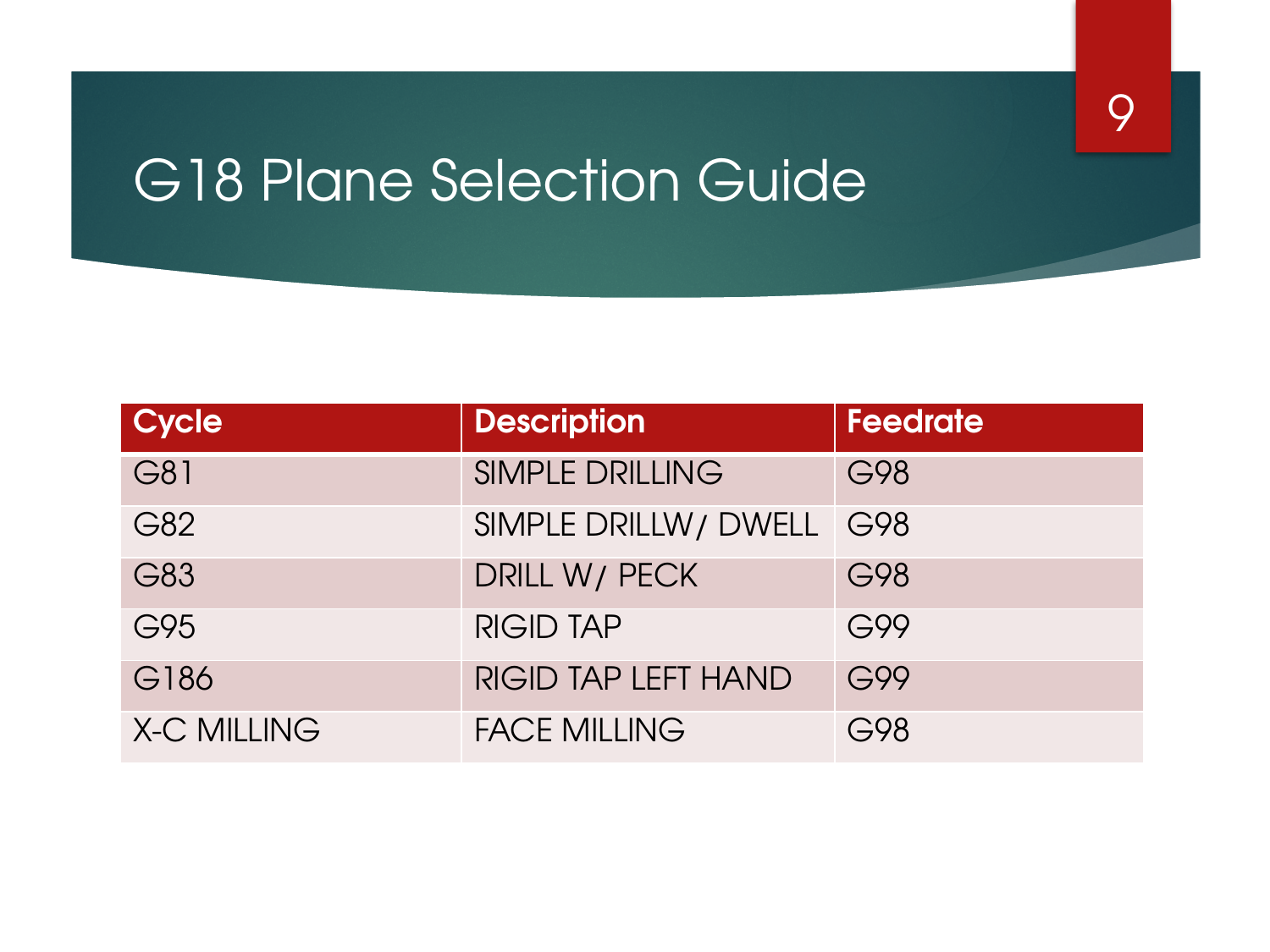

9
# G18 Plane Selection Guide
| Cycle | Description | Feedrate |
| --- | --- | --- |
| G81 | SIMPLE DRILLING | G98 |
| G82 | SIMPLE DRILLW/ DWELL | G98 |
| G83 | DRILL W/ PECK | G98 |
| G95 | RIGID TAP | G99 |
| G186 | RIGID TAP LEFT HAND | G99 |
| X-C MILLING | FACE MILLING | G98 |